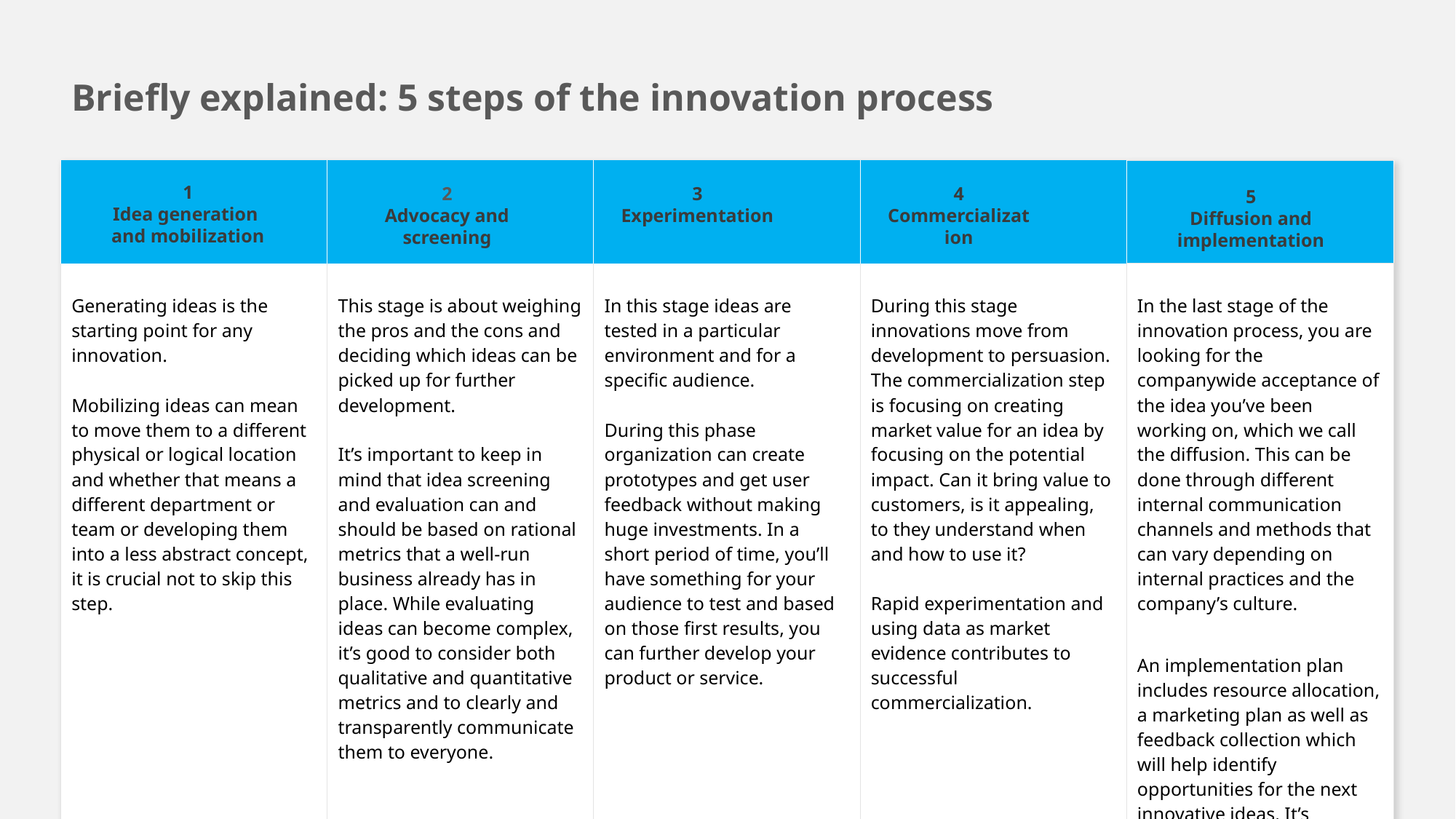

Briefly explained: 5 steps of the innovation process
|  |  |  |  |  |
| --- | --- | --- | --- | --- |
| Generating ideas is the starting point for any innovation. Mobilizing ideas can mean to move them to a different physical or logical location and whether that means a different department or team or developing them into a less abstract concept, it is crucial not to skip this step. | This stage is about weighing the pros and the cons and deciding which ideas can be picked up for further development. It’s important to keep in mind that idea screening and evaluation can and should be based on rational metrics that a well-run business already has in place. While evaluating ideas can become complex, it’s good to consider both qualitative and quantitative metrics and to clearly and transparently communicate them to everyone. | In this stage ideas are tested in a particular environment and for a specific audience. During this phase organization can create prototypes and get user feedback without making huge investments. In a short period of time, you’ll have something for your audience to test and based on those first results, you can further develop your product or service. | During this stage innovations move from development to persuasion. The commercialization step is focusing on creating market value for an idea by focusing on the potential impact. Can it bring value to customers, is it appealing, to they understand when and how to use it?   Rapid experimentation and using data as market evidence contributes to successful commercialization. | In the last stage of the innovation process, you are looking for the companywide acceptance of the idea you’ve been working on, which we call the diffusion. This can be done through different internal communication channels and methods that can vary depending on internal practices and the company’s culture.   An implementation plan includes resource allocation, a marketing plan as well as feedback collection which will help identify opportunities for the next innovative ideas. It’s important to set metrics that indicate the success of your innovation. |
1
Idea generation
and mobilization
3
Experimentation

2
Advocacy and screening
4 Commercialization
5
Diffusion and implementation